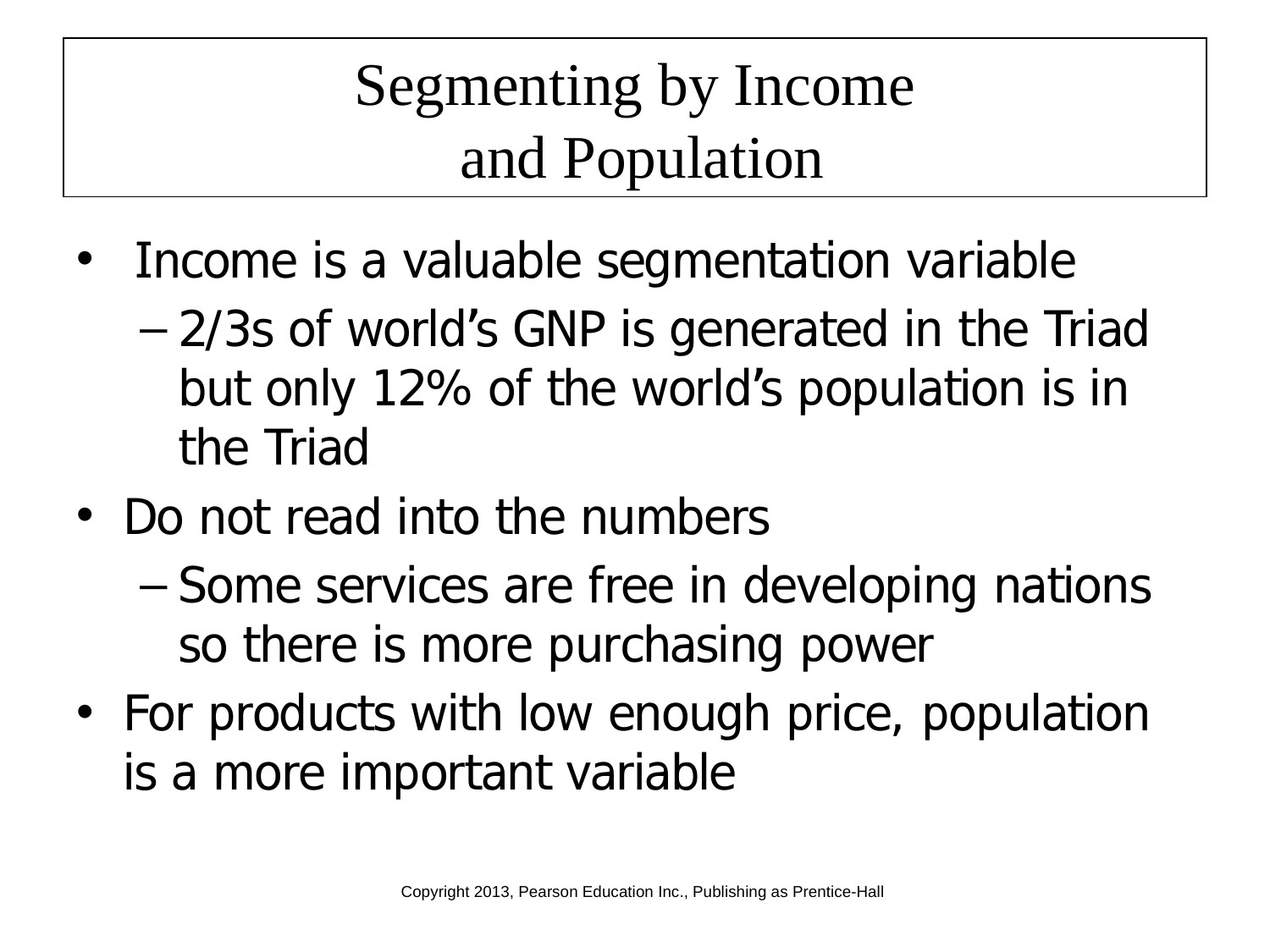

# Segmenting by Income and Population
 Income is a valuable segmentation variable
2/3s of world’s GNP is generated in the Triad but only 12% of the world’s population is in the Triad
Do not read into the numbers
Some services are free in developing nations so there is more purchasing power
For products with low enough price, population is a more important variable

Copyright 2013, Pearson Education Inc., Publishing as Prentice-Hall